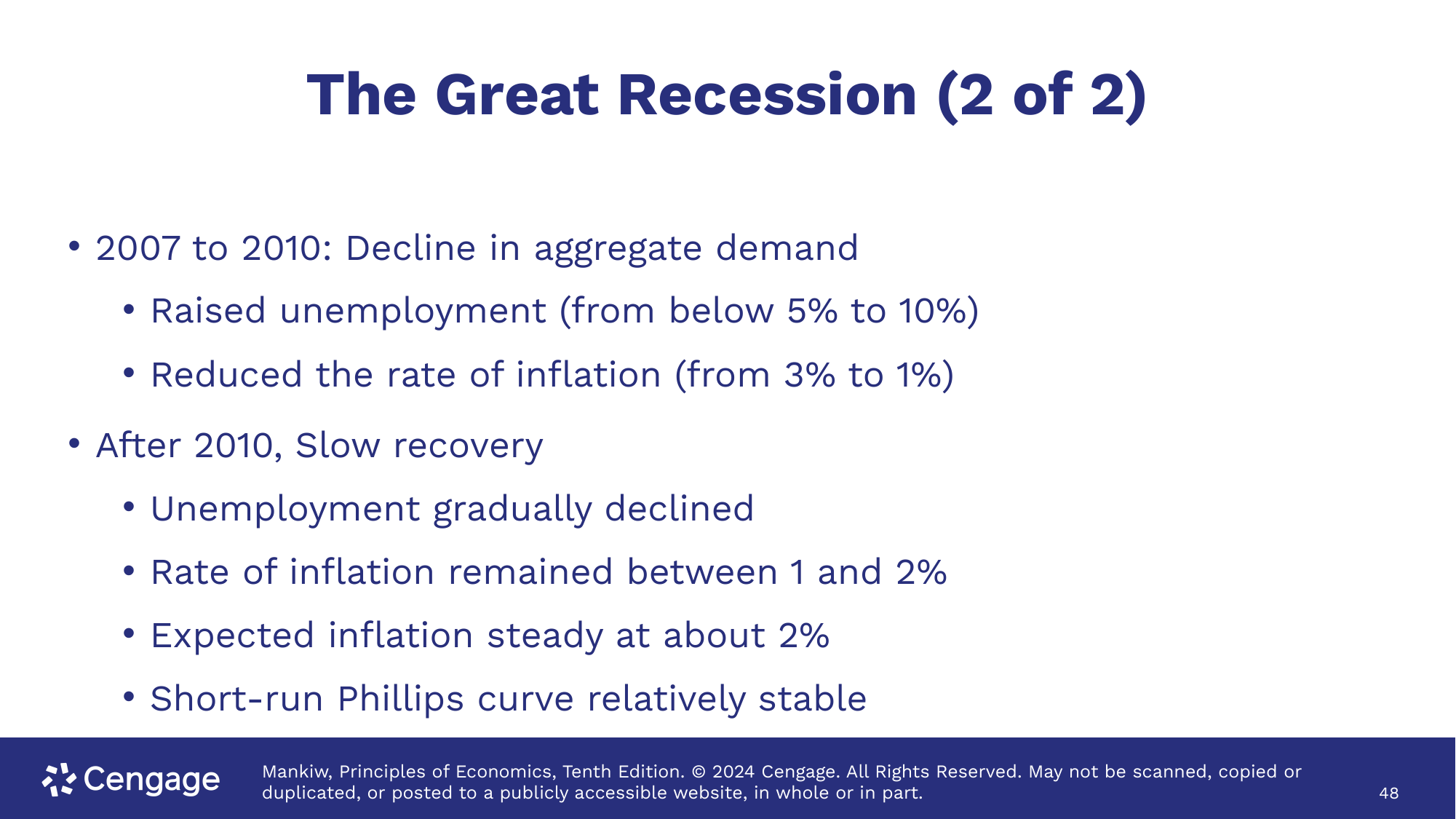

# The Great Recession (2 of 2)
2007 to 2010: Decline in aggregate demand
Raised unemployment (from below 5% to 10%)
Reduced the rate of inflation (from 3% to 1%)
After 2010, Slow recovery
Unemployment gradually declined
Rate of inflation remained between 1 and 2%
Expected inflation steady at about 2%
Short-run Phillips curve relatively stable